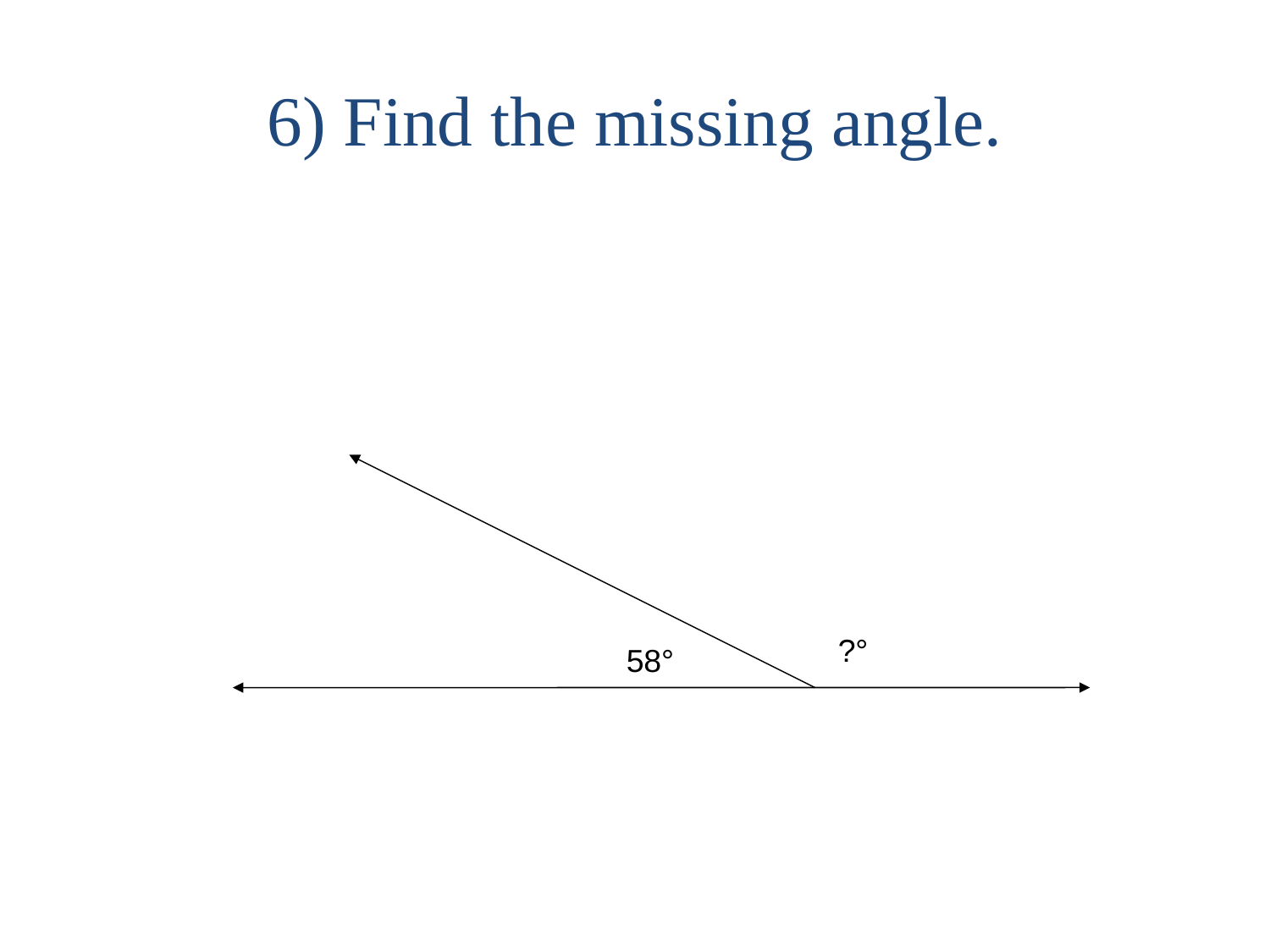

6) Find the missing angle.

?°
58°